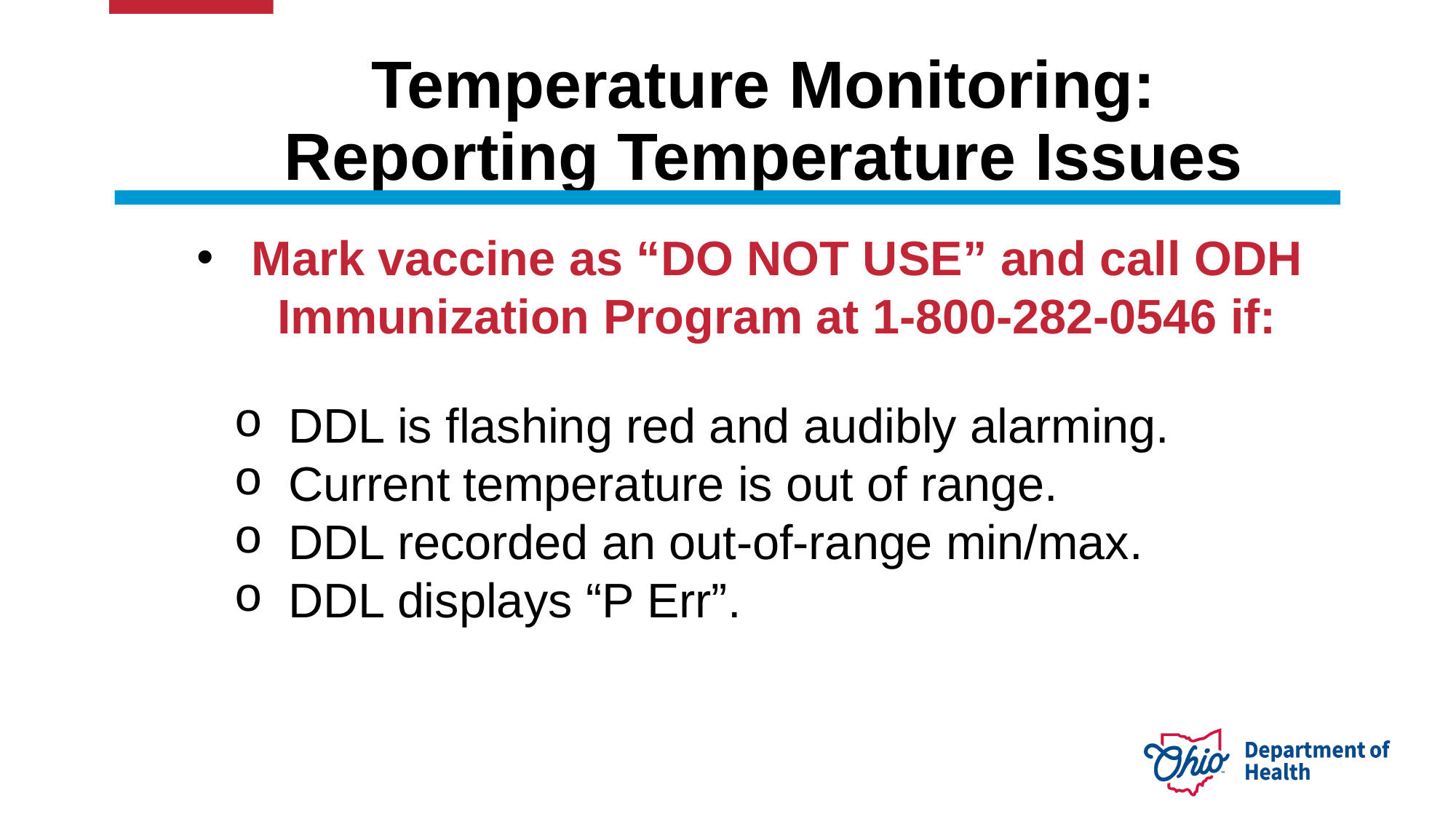

# Temperature Monitoring: Reporting Temperature Issues

Mark vaccine as “DO NOT USE” and call ODH Immunization Program at 1-800-282-0546 if:

DDL is flashing red and audibly alarming.
Current temperature is out of range.
DDL recorded an out-of-range min/max.
DDL displays “P Err”.